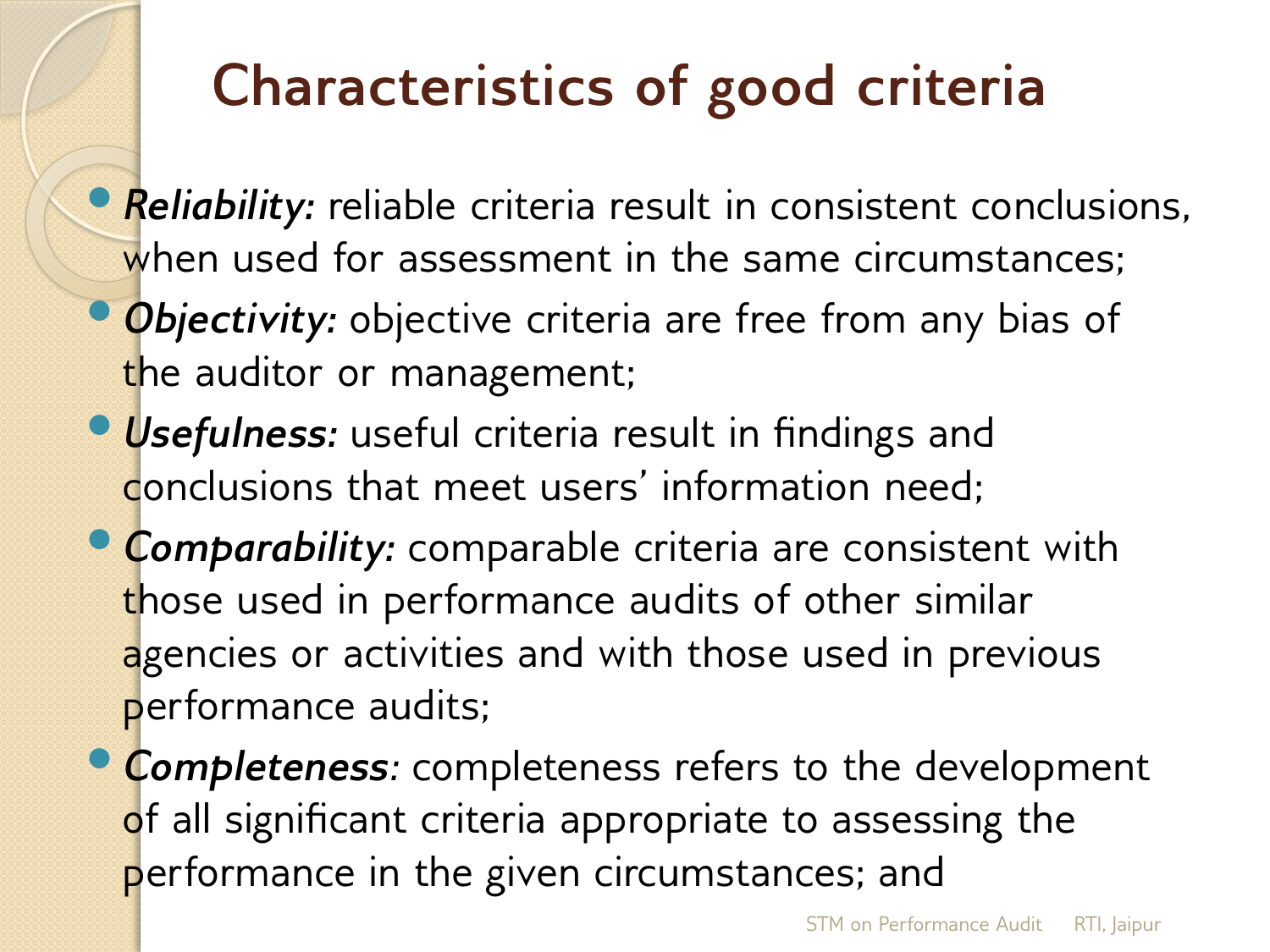

# Characteristics of good criteria
Reliability: reliable criteria result in consistent conclusions, when used for assessment in the same circumstances;
Objectivity: objective criteria are free from any bias of the auditor or management;
Usefulness: useful criteria result in findings and conclusions that meet users’ information need;
Comparability: comparable criteria are consistent with those used in performance audits of other similar agencies or activities and with those used in previous performance audits;
Completeness: completeness refers to the development of all significant criteria appropriate to assessing the performance in the given circumstances; and

STM on Performance Audit     RTI, Jaipur